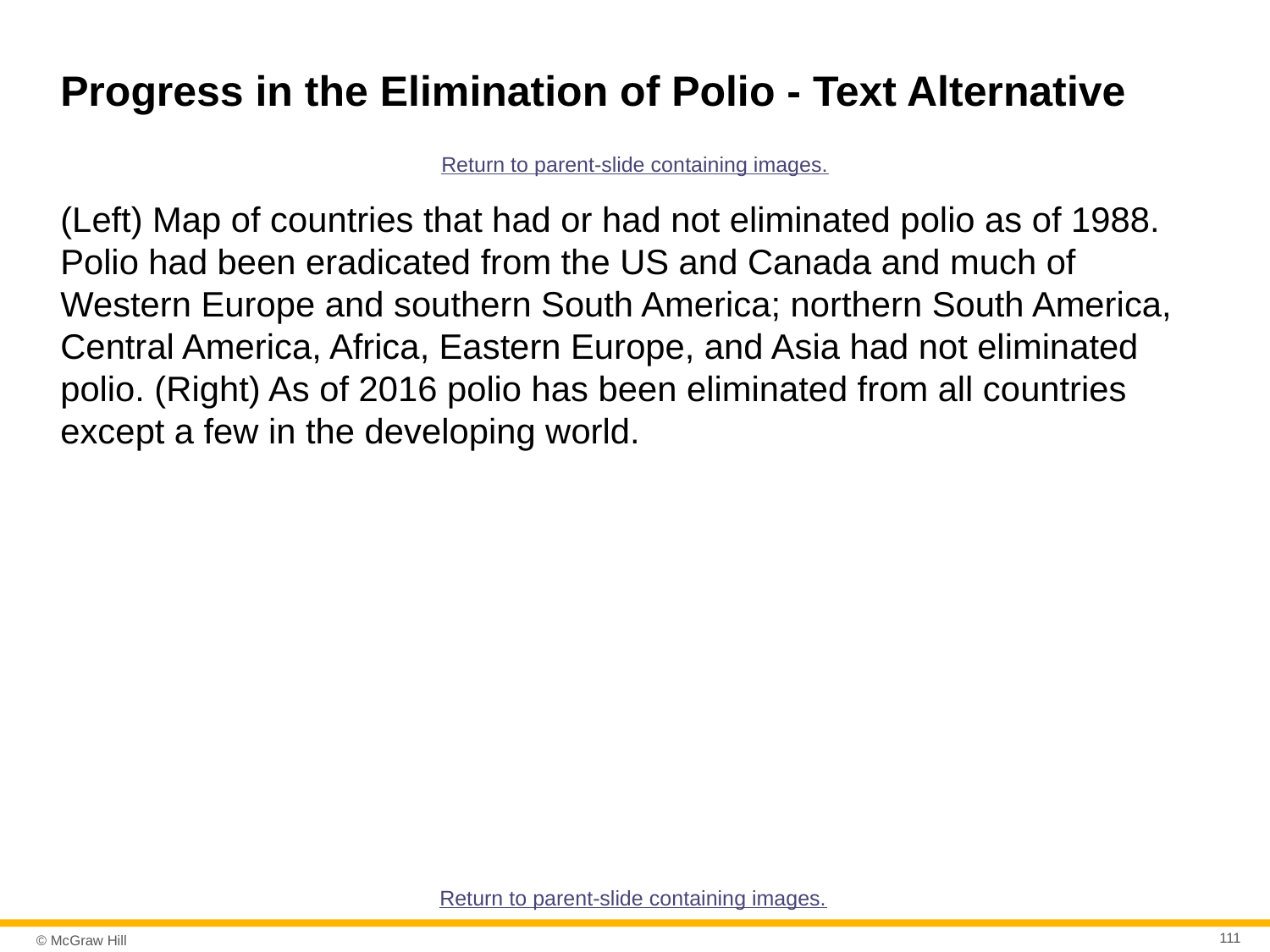

# Progress in the Elimination of Polio - Text Alternative
Return to parent-slide containing images.
(Left) Map of countries that had or had not eliminated polio as of 1988. Polio had been eradicated from the US and Canada and much of Western Europe and southern South America; northern South America, Central America, Africa, Eastern Europe, and Asia had not eliminated polio. (Right) As of 2016 polio has been eliminated from all countries except a few in the developing world.
Return to parent-slide containing images.